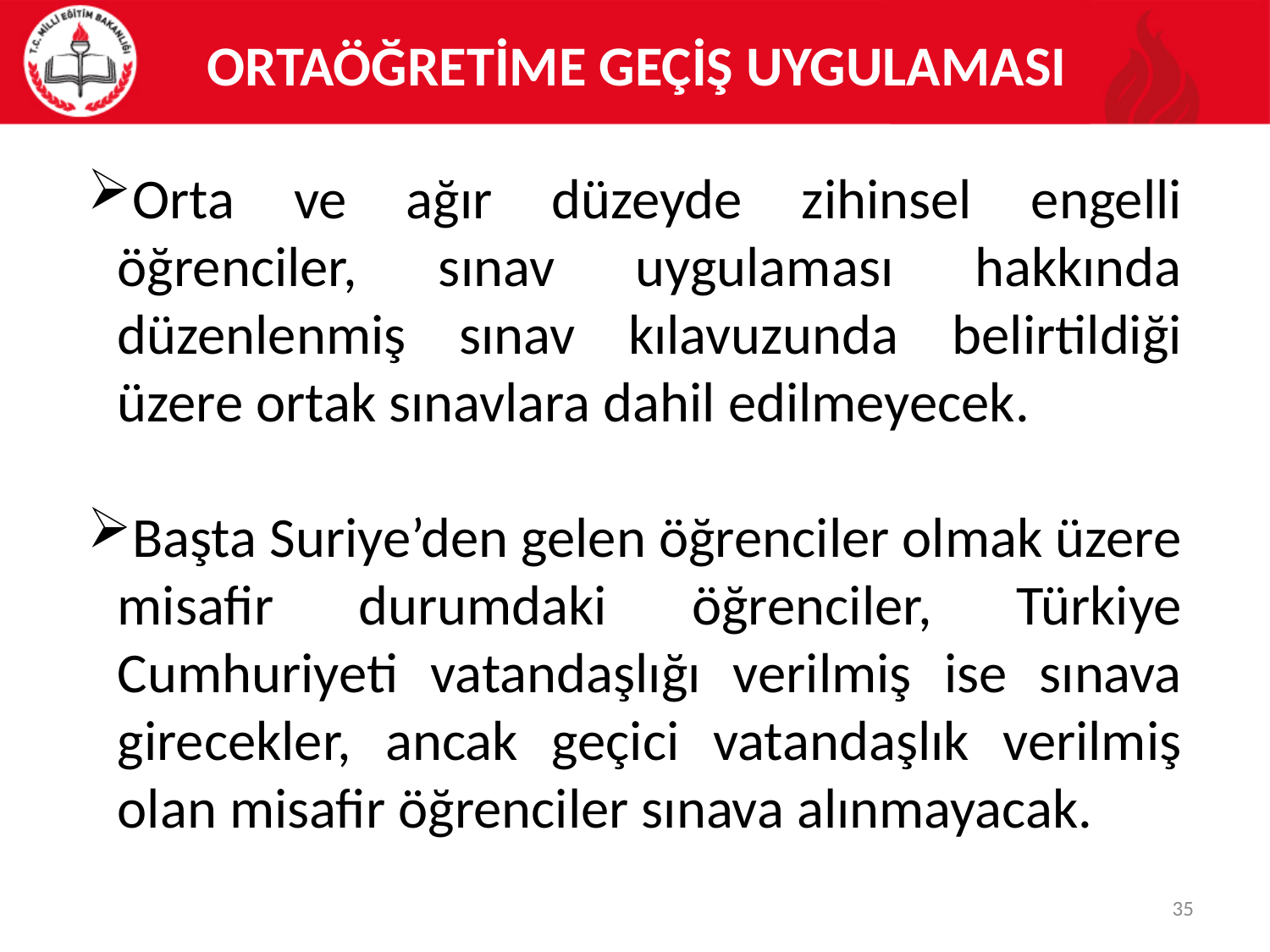

# ORTAÖĞRETİME GEÇİŞ UYGULAMASI
Orta ve ağır düzeyde zihinsel engelli öğrenciler, sınav uygulaması hakkında düzenlenmiş sınav kılavuzunda belirtildiği üzere ortak sınavlara dahil edilmeyecek.

Başta Suriye’den gelen öğrenciler olmak üzere misafir durumdaki öğrenciler, Türkiye Cumhuriyeti vatandaşlığı verilmiş ise sınava girecekler, ancak geçici vatandaşlık verilmiş olan misafir öğrenciler sınava alınmayacak.

35